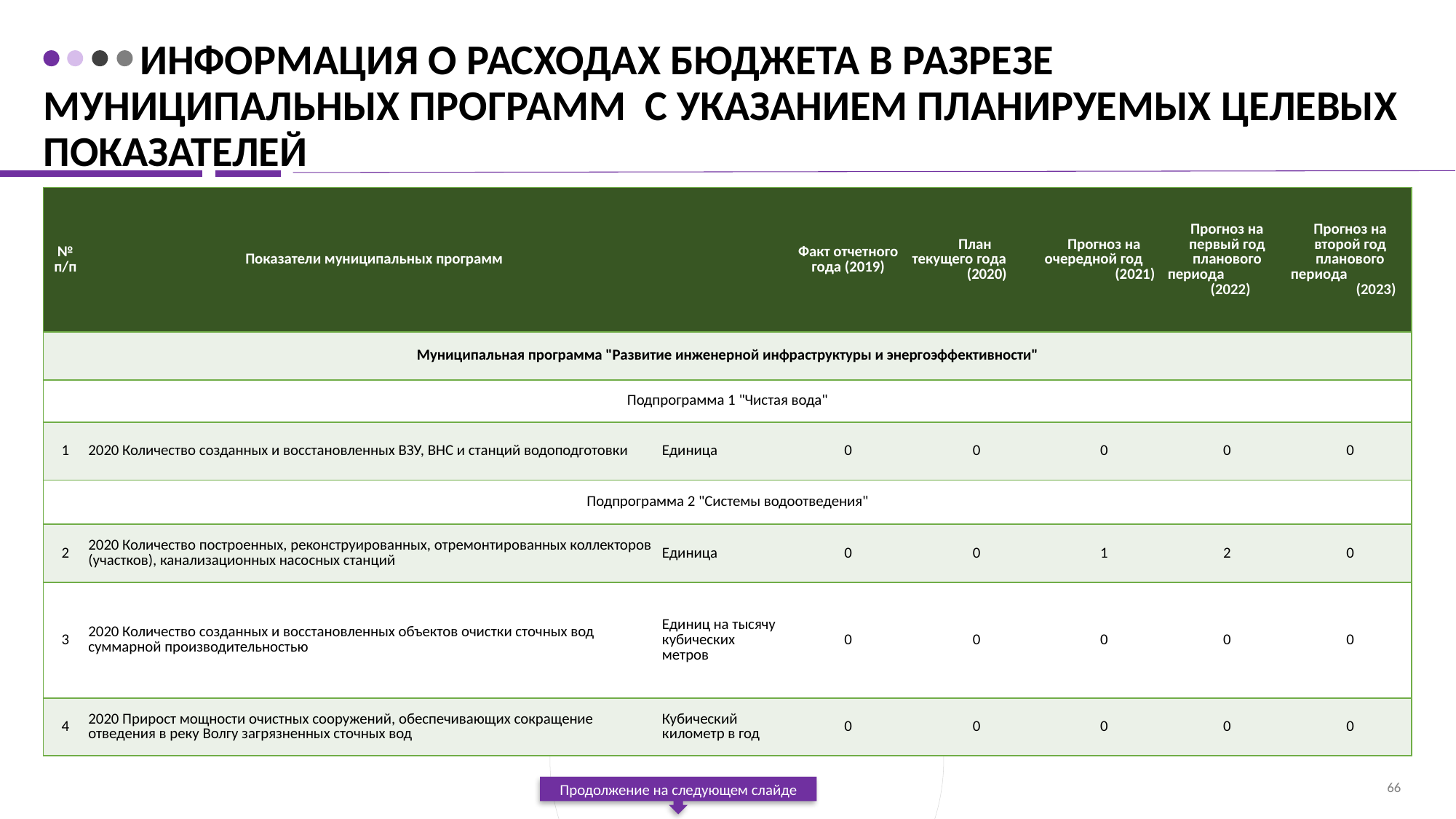

# Информация о расходах бюджета в разрезе муниципальных программ  с указанием планируемых целевых показателей
| № п/п | Показатели муниципальных программ |  | Факт отчетного года (2019) | План текущего года (2020) | Прогноз на очередной год (2021) | Прогноз на первый год планового периода (2022) | Прогноз на второй год планового периода (2023) |
| --- | --- | --- | --- | --- | --- | --- | --- |
| Муниципальная программа "Развитие инженерной инфраструктуры и энергоэффективности" |  |  |  |  |  |  |  |
| Подпрограмма 1 "Чистая вода" |  |  |  |  |  |  |  |
| 1 | 2020 Количество созданных и восстановленных ВЗУ, ВНС и станций водоподготовки | Единица | 0 | 0 | 0 | 0 | 0 |
| Подпрограмма 2 "Системы водоотведения" |  |  |  |  |  |  |  |
| 2 | 2020 Количество построенных, реконструированных, отремонтированных коллекторов (участков), канализационных насосных станций | Единица | 0 | 0 | 1 | 2 | 0 |
| 3 | 2020 Количество созданных и восстановленных объектов очистки сточных вод суммарной производительностью | Единиц на тысячу кубических метров | 0 | 0 | 0 | 0 | 0 |
| 4 | 2020 Прирост мощности очистных сооружений, обеспечивающих сокращение отведения в реку Волгу загрязненных сточных вод | Кубический километр в год | 0 | 0 | 0 | 0 | 0 |
66
Продолжение на следующем слайде